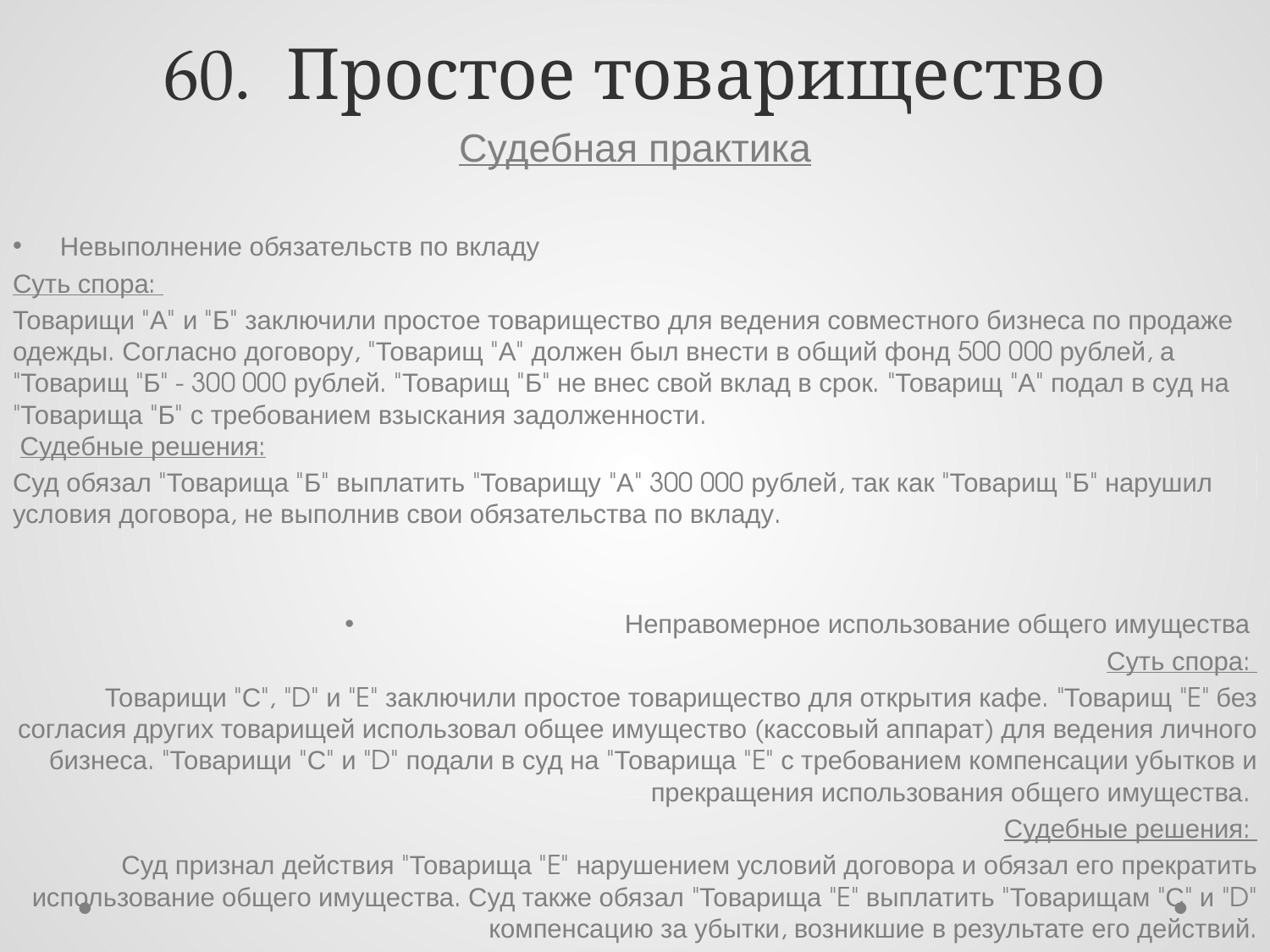

# 60.  Простое товарищество
Судебная практика

Невыполнение обязательств по вкладу
Суть спора:
Товарищи "А" и "Б" заключили простое товарищество для ведения совместного бизнеса по продаже одежды. Согласно договору, "Товарищ "А" должен был внести в общий фонд 500 000 рублей, а "Товарищ "Б" - 300 000 рублей. "Товарищ "Б" не внес свой вклад в срок. "Товарищ "А" подал в суд на "Товарища "Б" с требованием взыскания задолженности.
 Судебные решения:
Суд обязал "Товарища "Б" выплатить "Товарищу "А" 300 000 рублей, так как "Товарищ "Б" нарушил условия договора, не выполнив свои обязательства по вкладу.

Неправомерное использование общего имущества
Суть спора:
Товарищи "С", "D" и "E" заключили простое товарищество для открытия кафе. "Товарищ "E" без согласия других товарищей использовал общее имущество (кассовый аппарат) для ведения личного бизнеса. "Товарищи "С" и "D" подали в суд на "Товарища "E" с требованием компенсации убытков и прекращения использования общего имущества.
Судебные решения:
Суд признал действия "Товарища "E" нарушением условий договора и обязал его прекратить использование общего имущества. Суд также обязал "Товарища "E" выплатить "Товарищам "С" и "D" компенсацию за убытки, возникшие в результате его действий.